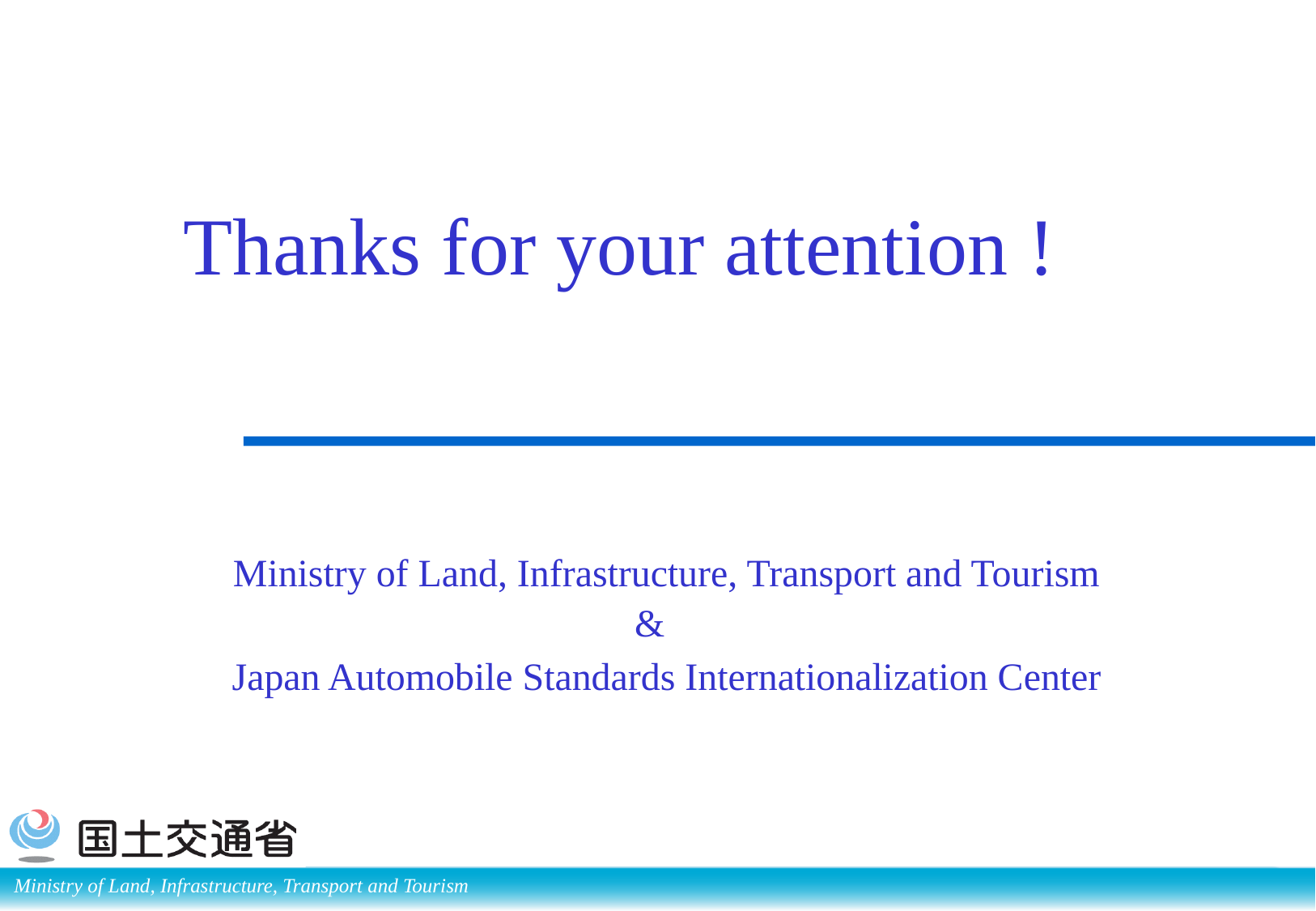

Thanks for your attention !
Ministry of Land, Infrastructure, Transport and Tourism
&
Japan Automobile Standards Internationalization Center